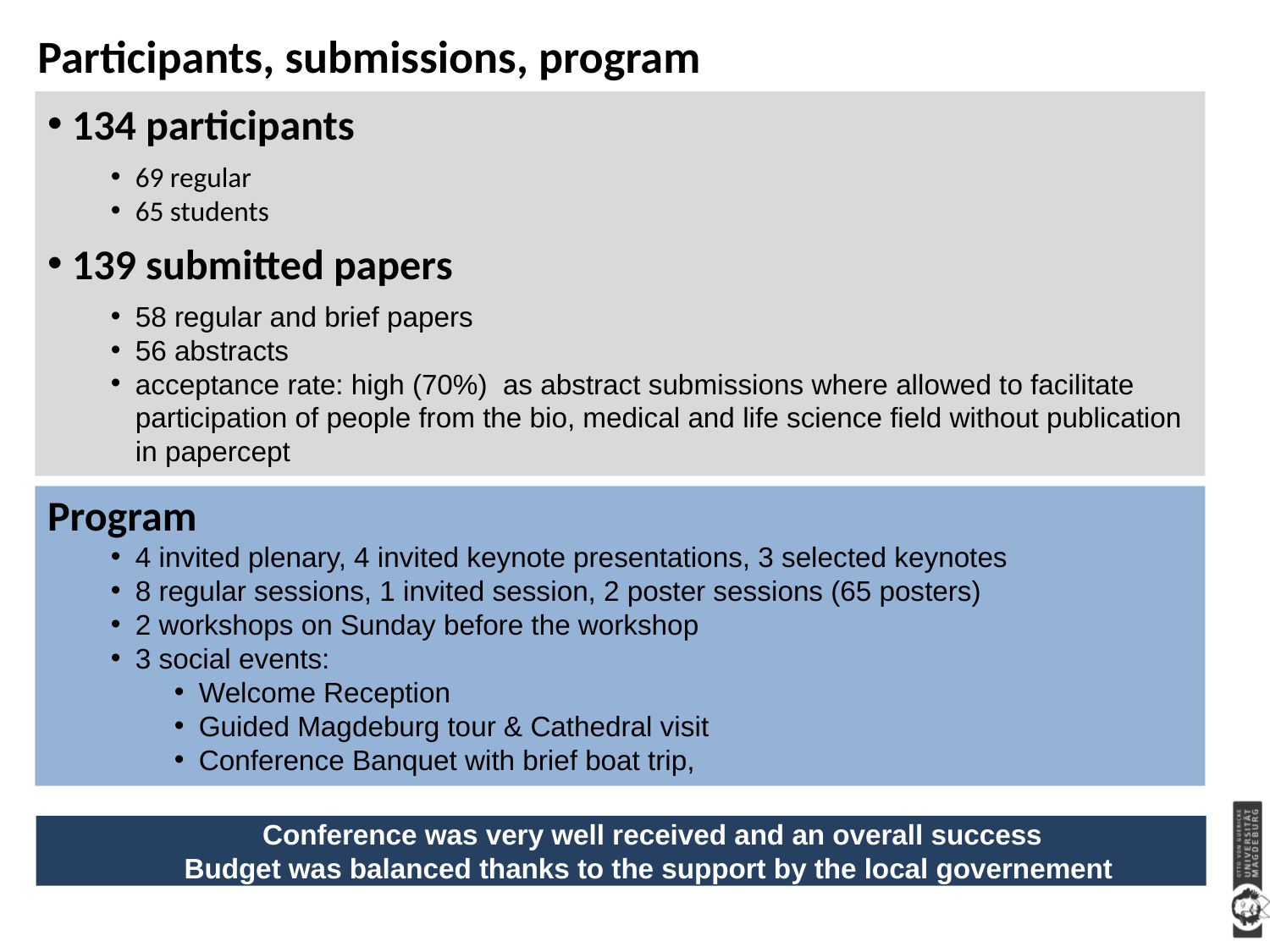

# Participants, submissions, program
134 participants
69 regular
65 students
139 submitted papers
58 regular and brief papers
56 abstracts
acceptance rate: high (70%)  as abstract submissions where allowed to facilitate participation of people from the bio, medical and life science field without publication in papercept
Program
4 invited plenary, 4 invited keynote presentations, 3 selected keynotes
8 regular sessions, 1 invited session, 2 poster sessions (65 posters)
2 workshops on Sunday before the workshop
3 social events:
Welcome Reception
Guided Magdeburg tour & Cathedral visit
Conference Banquet with brief boat trip,

Conference was very well received and an overall success
Budget was balanced thanks to the support by the local governement